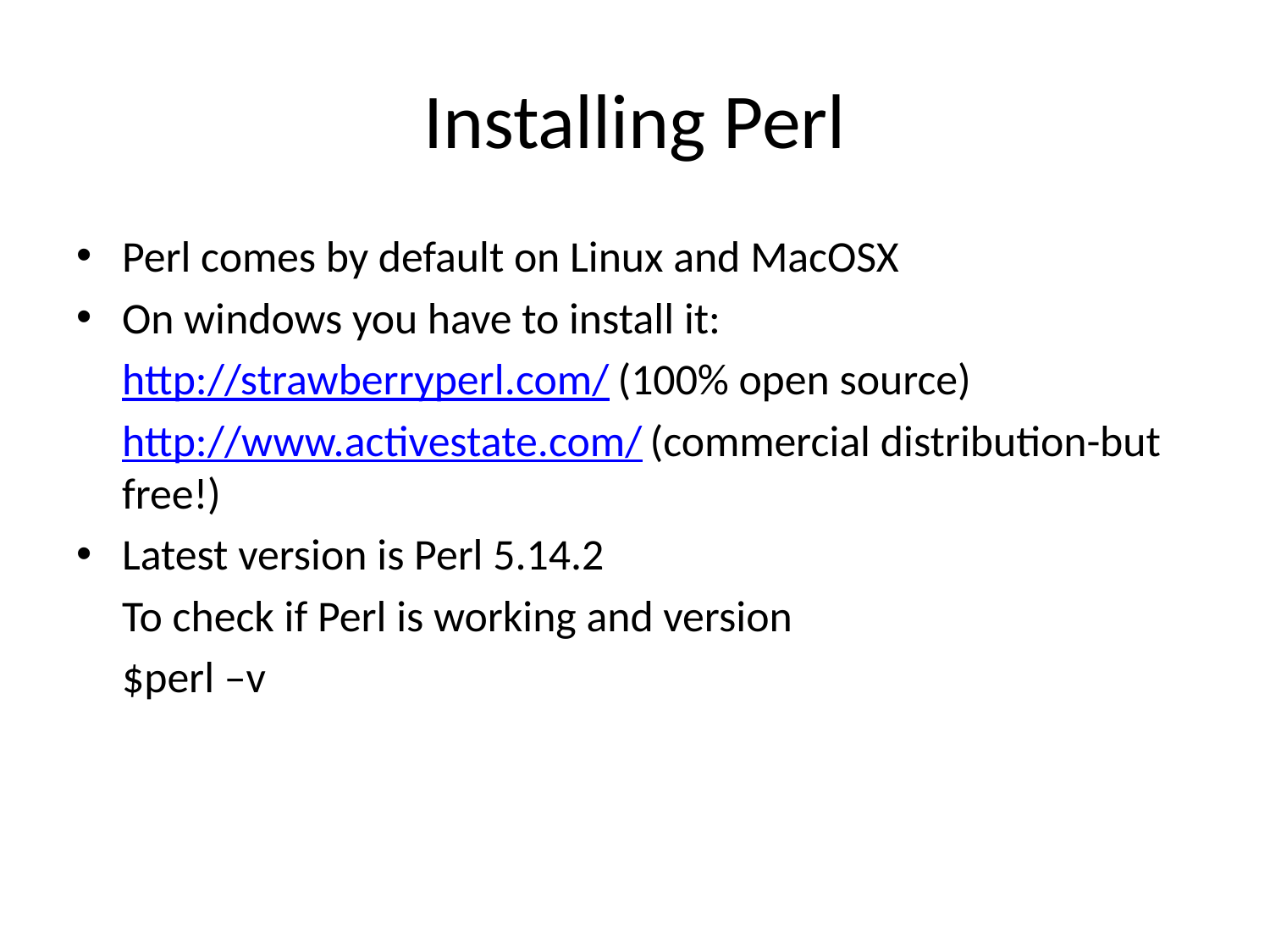

# Installing Perl
Perl comes by default on Linux and MacOSX
On windows you have to install it:
	http://strawberryperl.com/ (100% open source)
	http://www.activestate.com/ (commercial distribution-but free!)
Latest version is Perl 5.14.2
	To check if Perl is working and version
	$perl –v